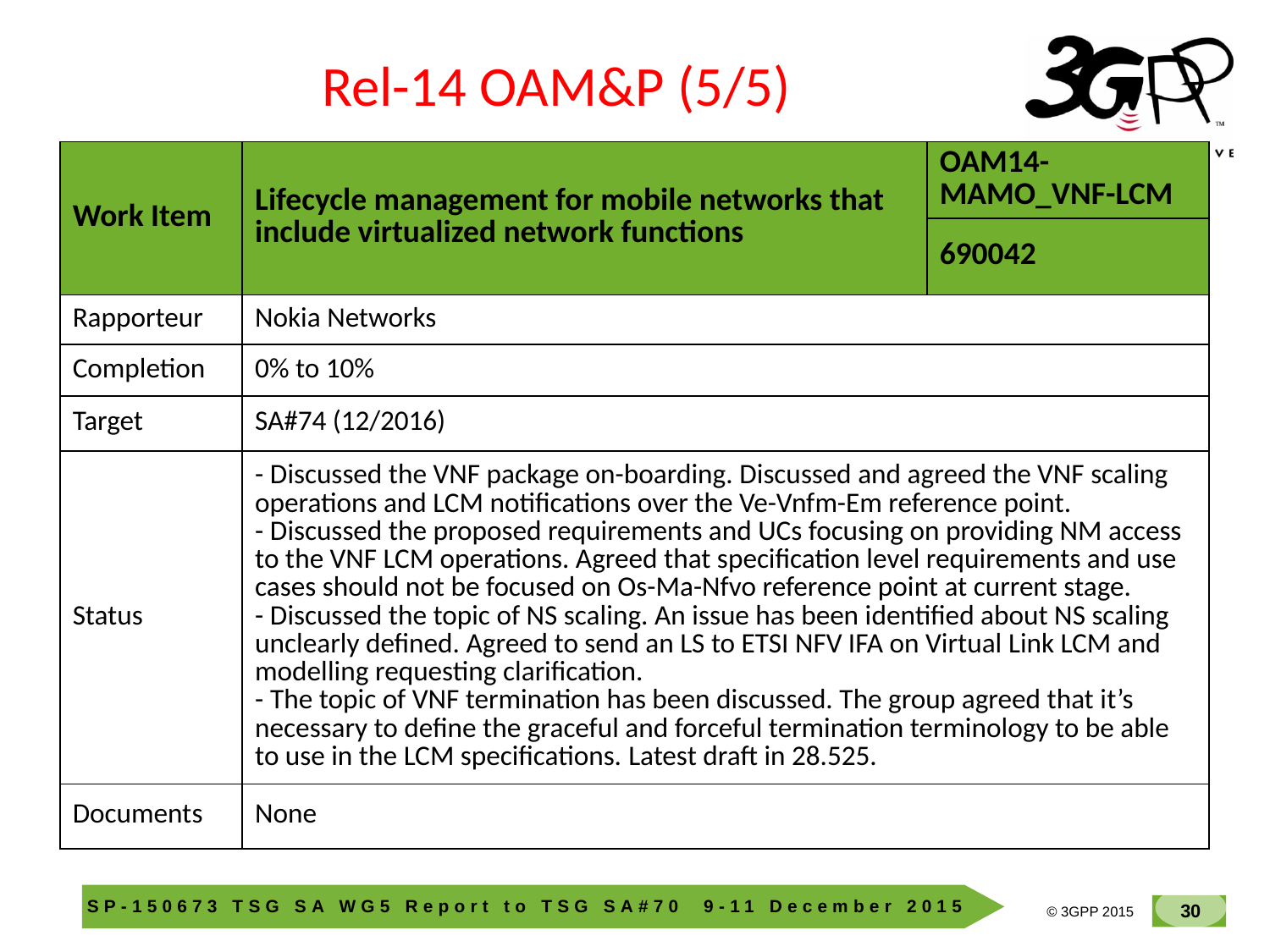

Rel-14 OAM&P (5/5)
| Work Item | Lifecycle management for mobile networks that include virtualized network functions | OAM14-MAMO\_VNF-LCM |
| --- | --- | --- |
|  |  | 690042 |
| Rapporteur | Nokia Networks |  |
| Completion | 0% to 10% |  |
| Target | SA#74 (12/2016) |  |
| Status | - Discussed the VNF package on-boarding. Discussed and agreed the VNF scaling operations and LCM notifications over the Ve-Vnfm-Em reference point. - Discussed the proposed requirements and UCs focusing on providing NM access to the VNF LCM operations. Agreed that specification level requirements and use cases should not be focused on Os-Ma-Nfvo reference point at current stage. - Discussed the topic of NS scaling. An issue has been identified about NS scaling unclearly defined. Agreed to send an LS to ETSI NFV IFA on Virtual Link LCM and modelling requesting clarification. - The topic of VNF termination has been discussed. The group agreed that it’s necessary to define the graceful and forceful termination terminology to be able to use in the LCM specifications. Latest draft in 28.525. |  |
| Documents | None |  |